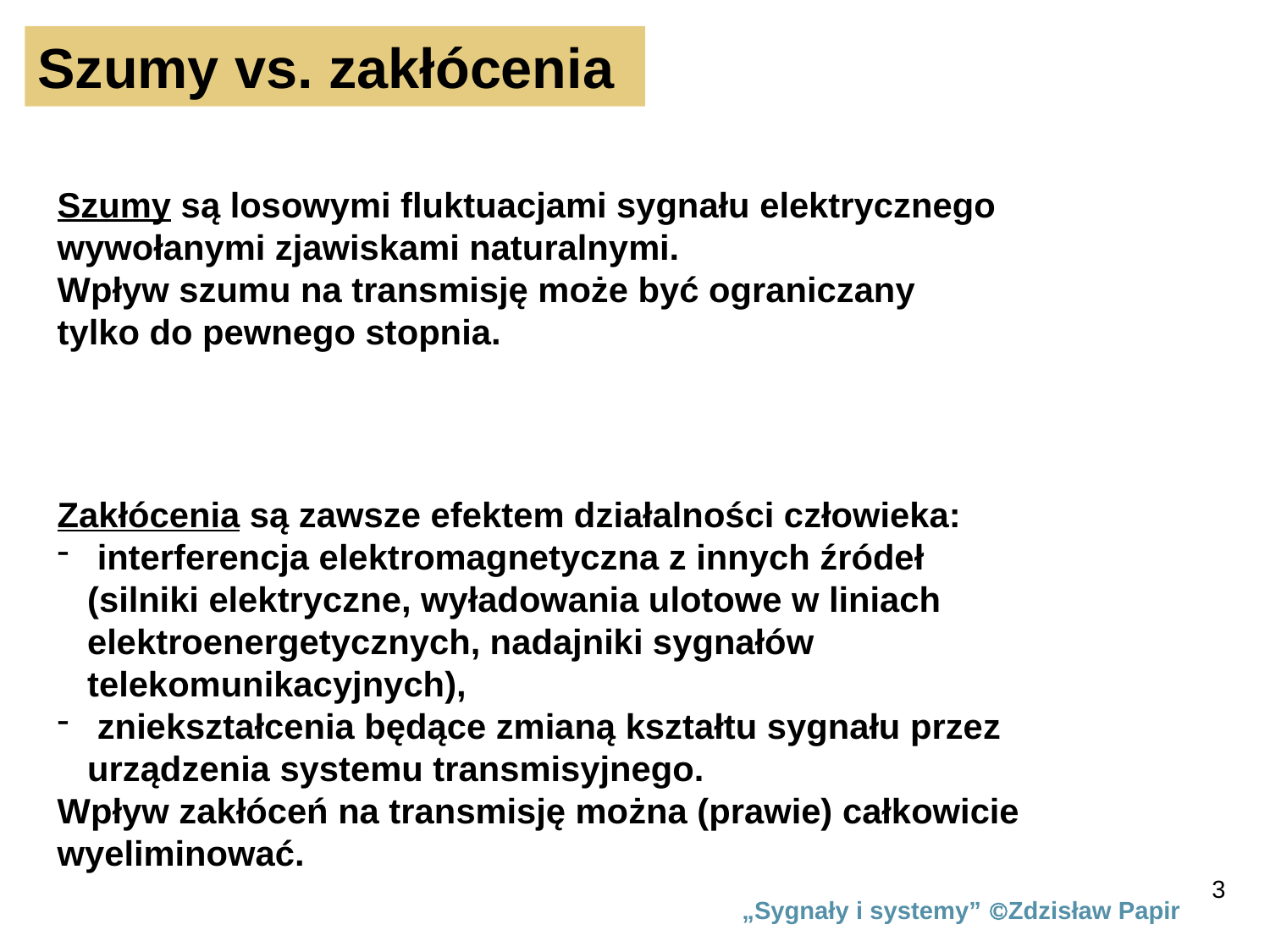

Szumy vs. zakłócenia
Szumy są losowymi fluktuacjami sygnału elektrycznego wywołanymi zjawiskami naturalnymi.
Wpływ szumu na transmisję może być ograniczany
tylko do pewnego stopnia.
Zakłócenia są zawsze efektem działalności człowieka:
 interferencja elektromagnetyczna z innych źródeł
(silniki elektryczne, wyładowania ulotowe w liniach elektroenergetycznych, nadajniki sygnałów telekomunikacyjnych),
 zniekształcenia będące zmianą kształtu sygnału przez urządzenia systemu transmisyjnego.
Wpływ zakłóceń na transmisję można (prawie) całkowicie wyeliminować.
3
„Sygnały i systemy” ©Zdzisław Papir